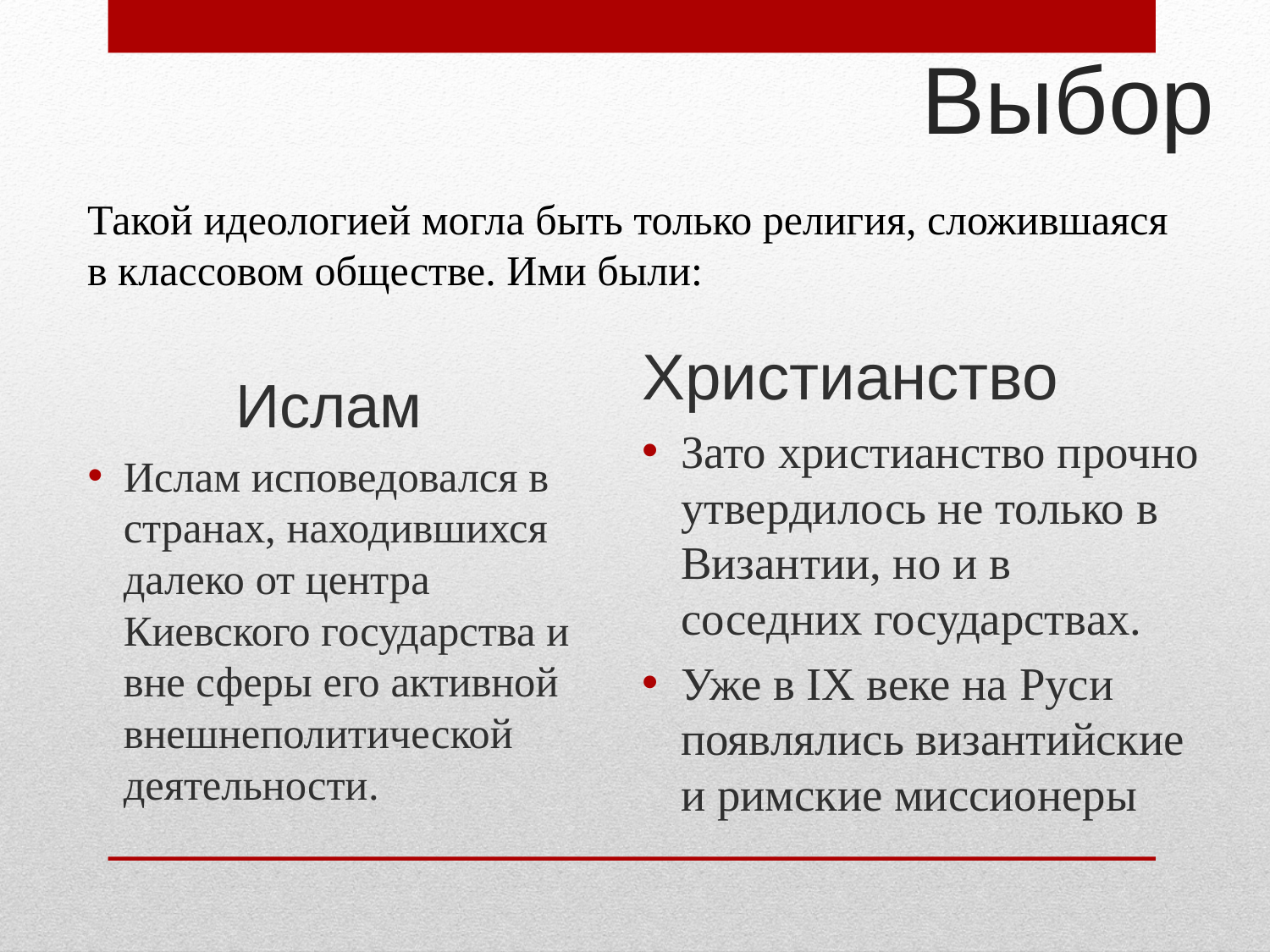

# Выбор
Такой идеологией могла быть только религия, сложившаяся в классовом обществе. Ими были:
Христианство
Зато христианство прочно утвердилось не только в Византии, но и в соседних государствах.
Уже в IX веке на Руси появлялись византийские и римские миссионеры
Ислам
Ислам исповедовался в странах, находившихся далеко от центра Киевского государства и вне сферы его активной внешнеполитической деятельности.